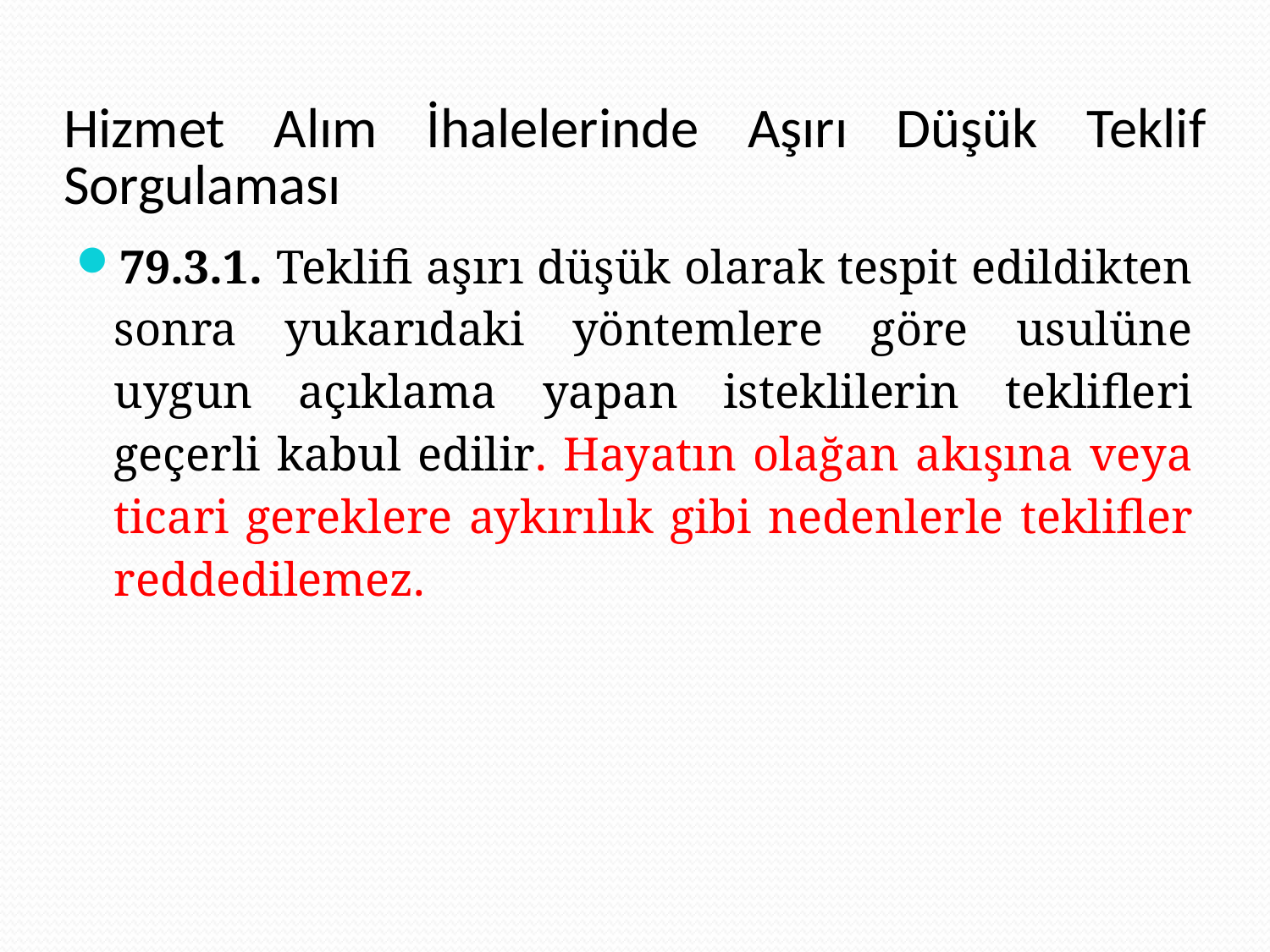

# Hizmet Alım İhalelerinde Aşırı Düşük Teklif Sorgulaması
79.3.1. Teklifi aşırı düşük olarak tespit edildikten sonra yukarıdaki yöntemlere göre usulüne uygun açıklama yapan isteklilerin teklifleri geçerli kabul edilir. Hayatın olağan akışına veya ticari gereklere aykırılık gibi nedenlerle teklifler reddedilemez.